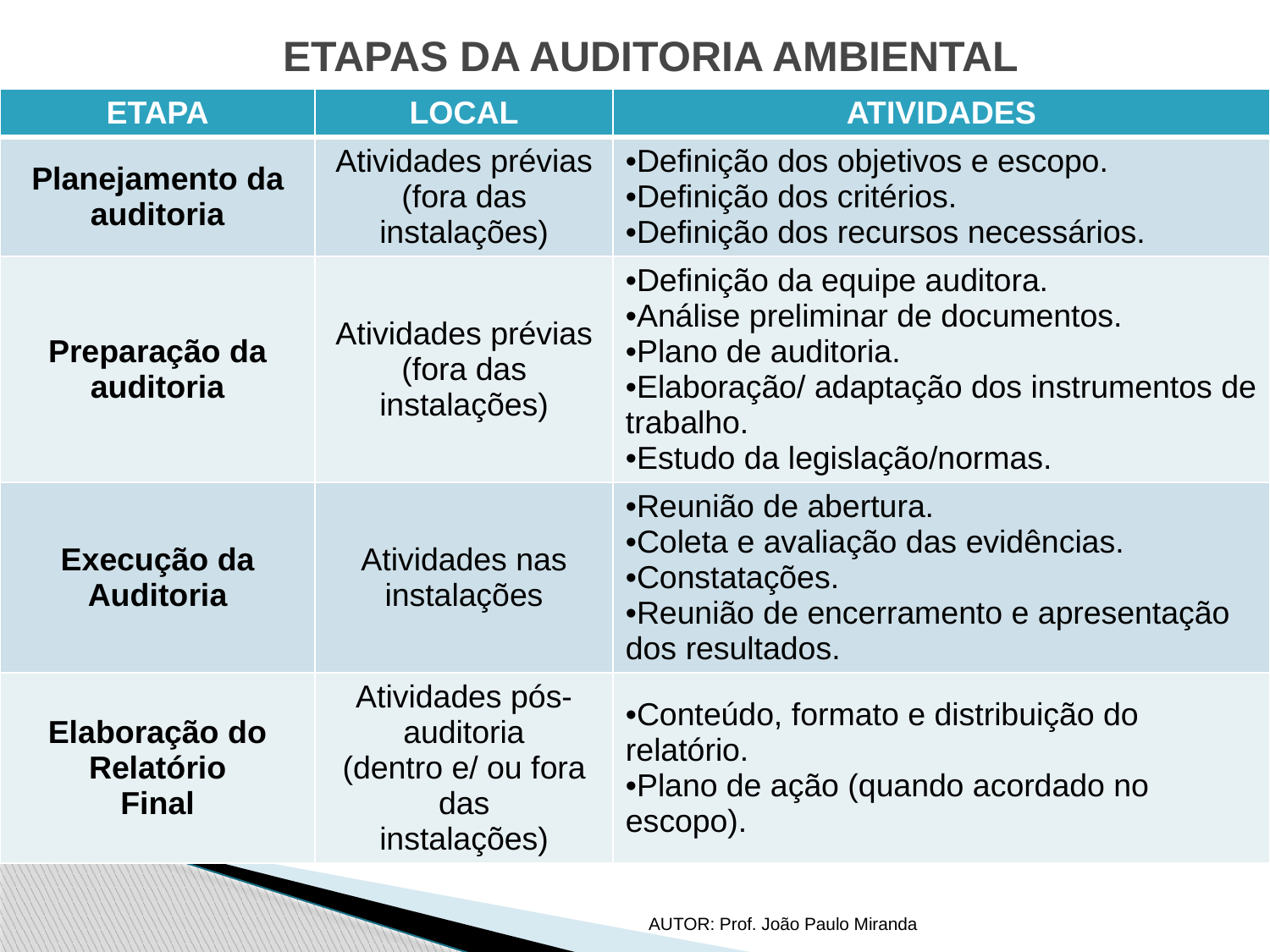

# ETAPAS DA AUDITORIA AMBIENTAL
| ETAPA | LOCAL | ATIVIDADES |
| --- | --- | --- |
| Planejamento da auditoria | Atividades prévias (fora das instalações) | Definição dos objetivos e escopo. Definição dos critérios. Definição dos recursos necessários. |
| Preparação da auditoria | Atividades prévias (fora das instalações) | Definição da equipe auditora. Análise preliminar de documentos. Plano de auditoria. Elaboração/ adaptação dos instrumentos de trabalho. Estudo da legislação/normas. |
| Execução da Auditoria | Atividades nas instalações | Reunião de abertura. Coleta e avaliação das evidências. Constatações. Reunião de encerramento e apresentação dos resultados. |
| Elaboração do Relatório Final | Atividades pós-auditoria (dentro e/ ou fora das instalações) | Conteúdo, formato e distribuição do relatório. Plano de ação (quando acordado no escopo). |
AUTOR: Prof. João Paulo Miranda